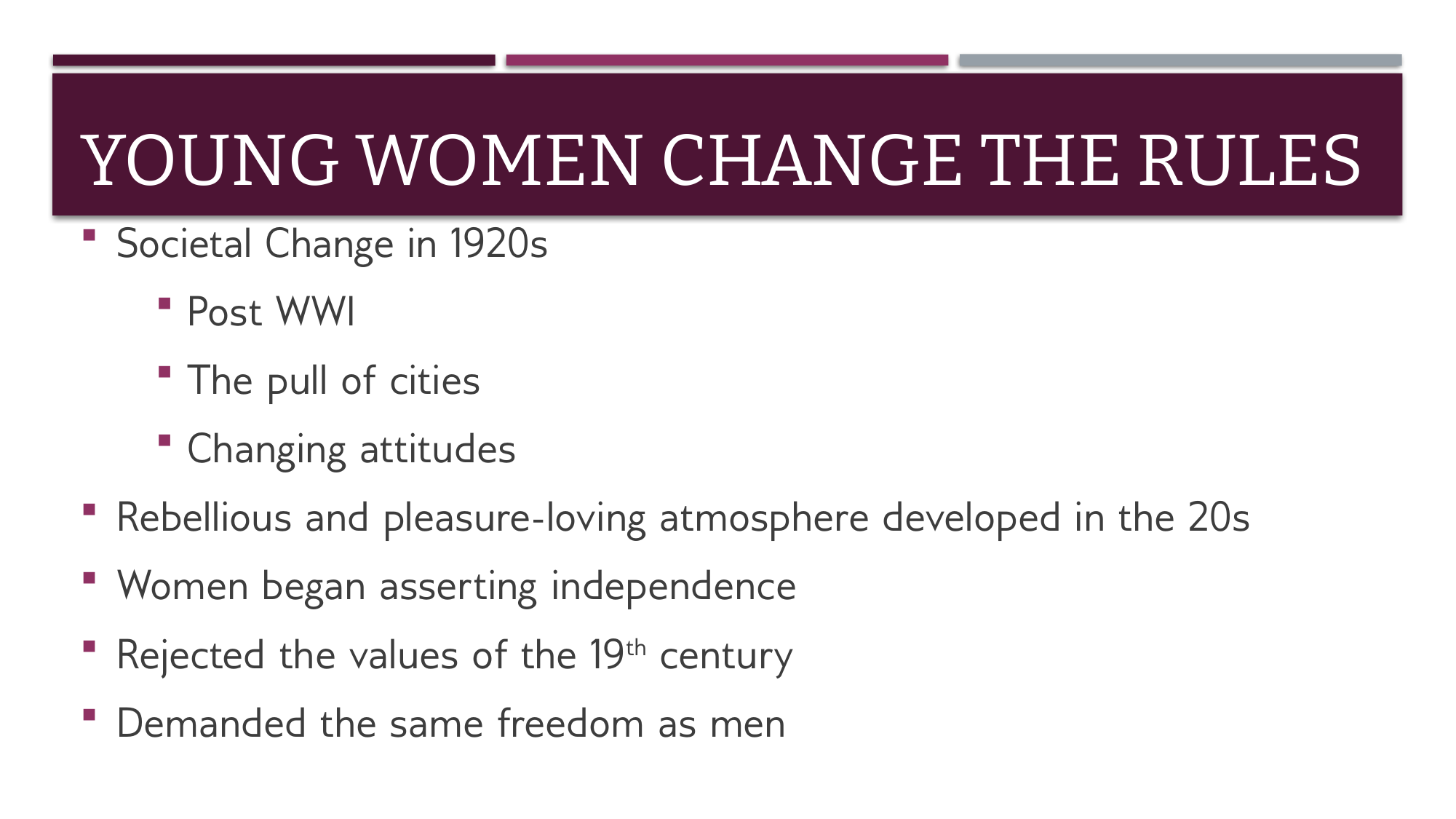

# Young Women Change the Rules
Societal Change in 1920s
Post WWI
The pull of cities
Changing attitudes
Rebellious and pleasure-loving atmosphere developed in the 20s
Women began asserting independence
Rejected the values of the 19th century
Demanded the same freedom as men